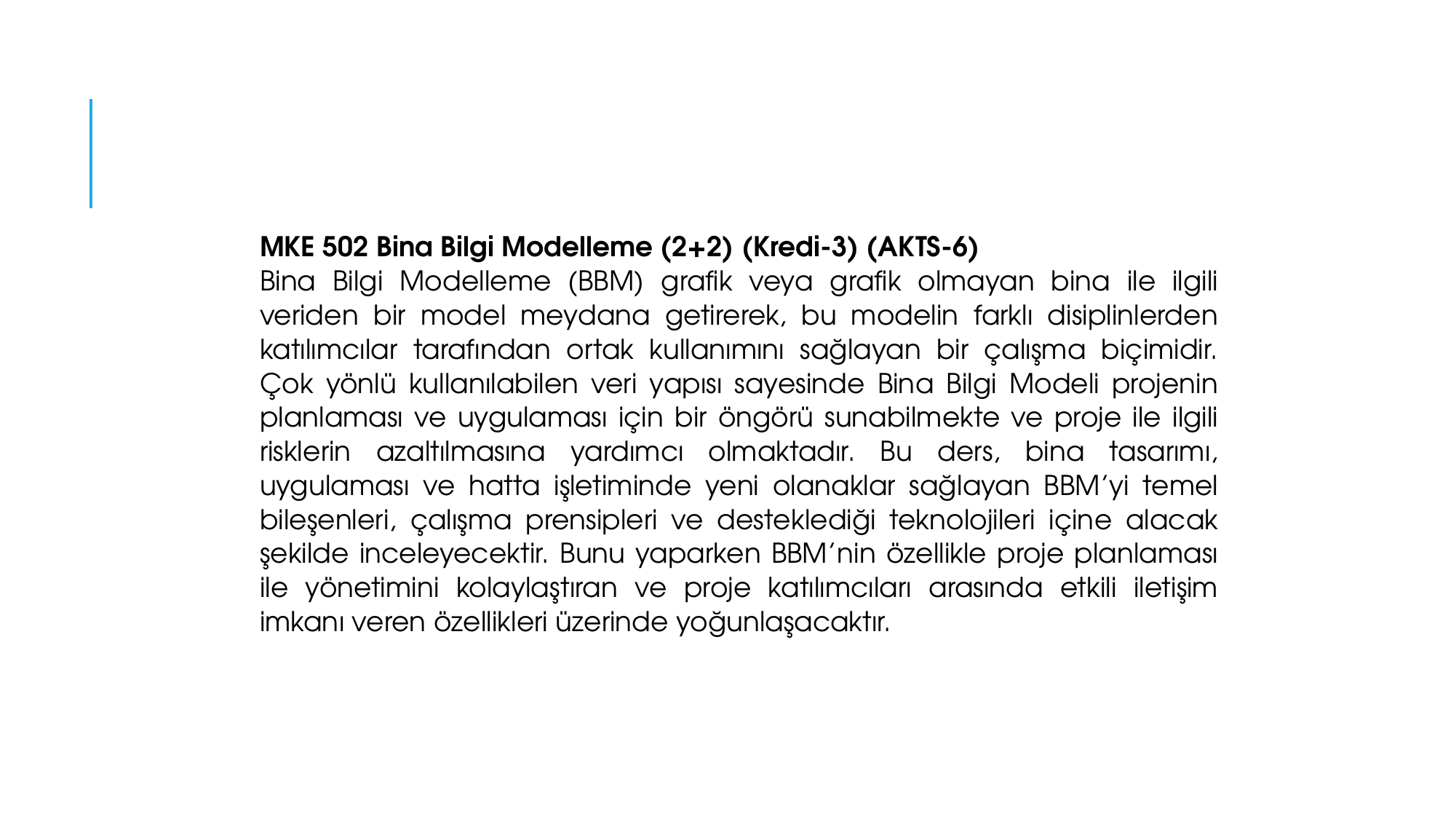

MKE 502 Bina Bilgi Modelleme (2+2) (Kredi-3) (AKTS-6)
Bina Bilgi Modelleme (BBM) grafik veya grafik olmayan bina ile ilgili veriden bir model meydana getirerek, bu modelin farklı disiplinlerden katılımcılar tarafından ortak kullanımını sağlayan bir çalışma biçimidir. Çok yönlü kullanılabilen veri yapısı sayesinde Bina Bilgi Modeli projenin planlaması ve uygulaması için bir öngörü sunabilmekte ve proje ile ilgili risklerin azaltılmasına yardımcı olmaktadır. Bu ders, bina tasarımı, uygulaması ve hatta işletiminde yeni olanaklar sağlayan BBM’yi temel bileşenleri, çalışma prensipleri ve desteklediği teknolojileri içine alacak şekilde inceleyecektir. Bunu yaparken BBM’nin özellikle proje planlaması ile yönetimini kolaylaştıran ve proje katılımcıları arasında etkili iletişim imkanı veren özellikleri üzerinde yoğunlaşacaktır.